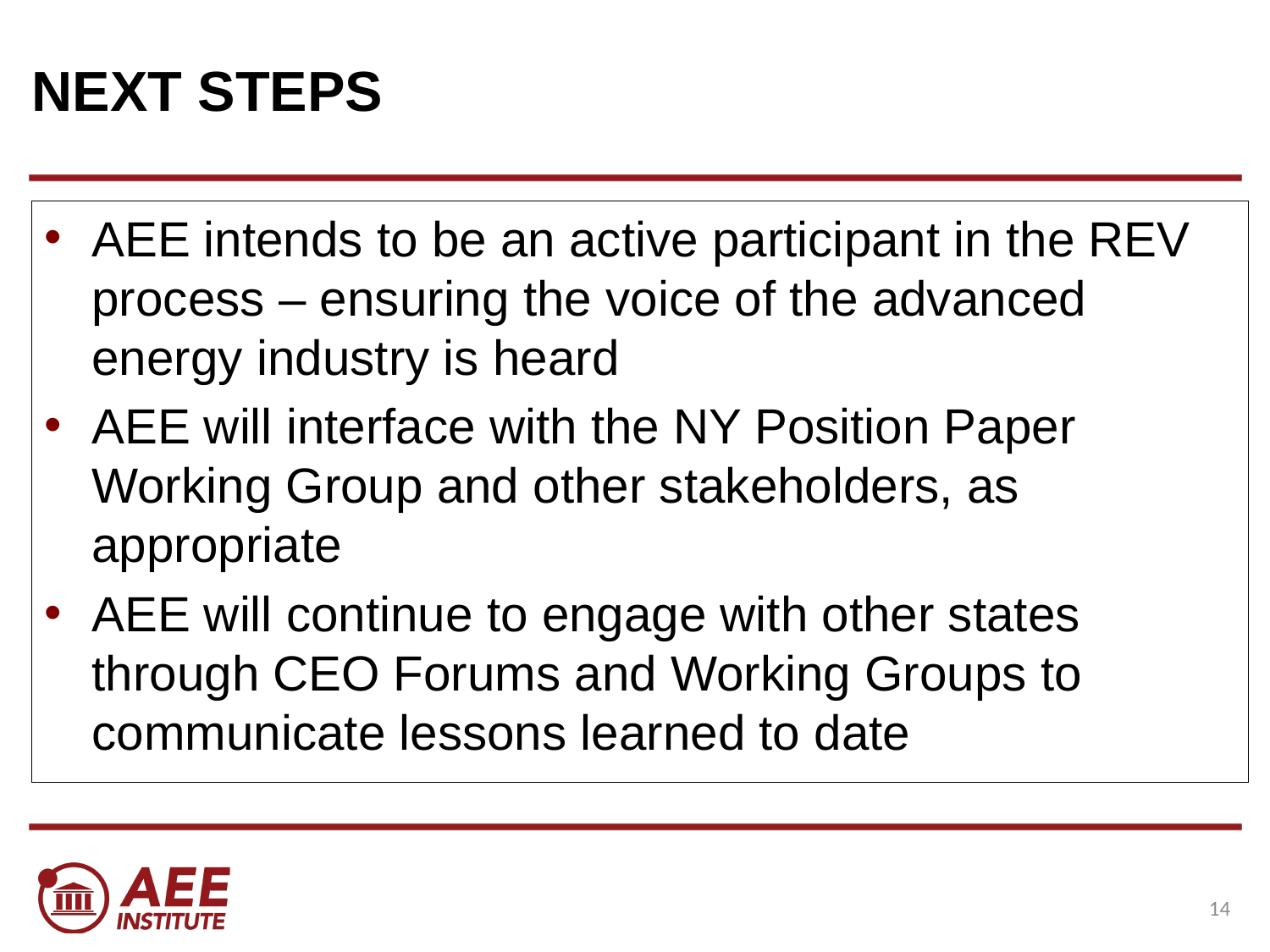

# NEXT STEPS
AEE intends to be an active participant in the REV process – ensuring the voice of the advanced energy industry is heard
AEE will interface with the NY Position Paper Working Group and other stakeholders, as appropriate
AEE will continue to engage with other states through CEO Forums and Working Groups to communicate lessons learned to date

14